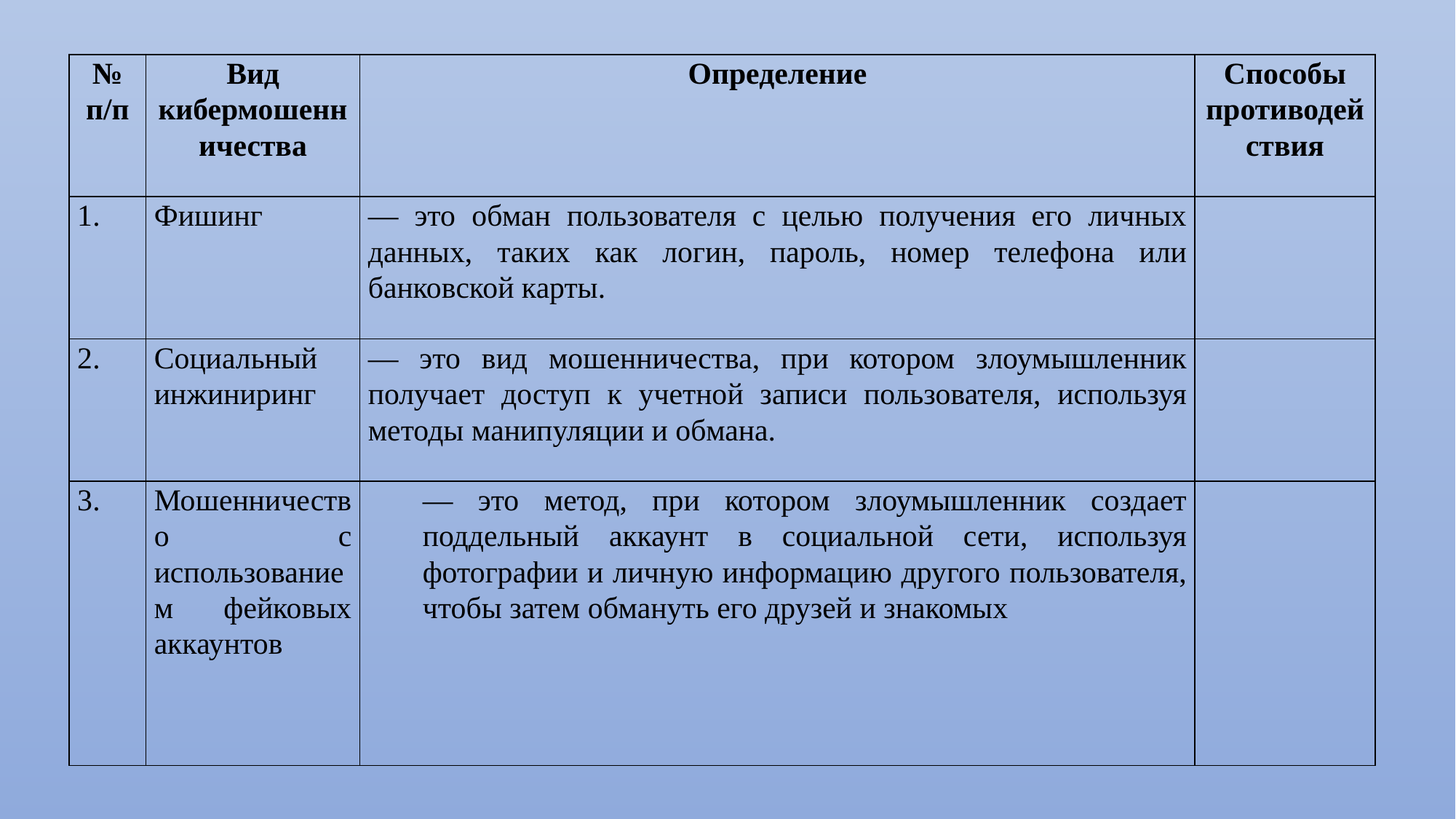

| № п/п | Вид кибермошенничества | Определение | Способы противодействия |
| --- | --- | --- | --- |
| 1. | Фишинг | — это обман пользователя с целью получения его личных данных, таких как логин, пароль, номер телефона или банковской карты. |  |
| 2. | Социальный инжиниринг | — это вид мошенничества, при котором злоумышленник получает доступ к учетной записи пользователя, используя методы манипуляции и обмана. |  |
| 3. | Мошенничество с использованием фейковых аккаунтов | — это метод, при котором злоумышленник создает поддельный аккаунт в социальной сети, используя фотографии и личную информацию другого пользователя, чтобы затем обмануть его друзей и знакомых |  |